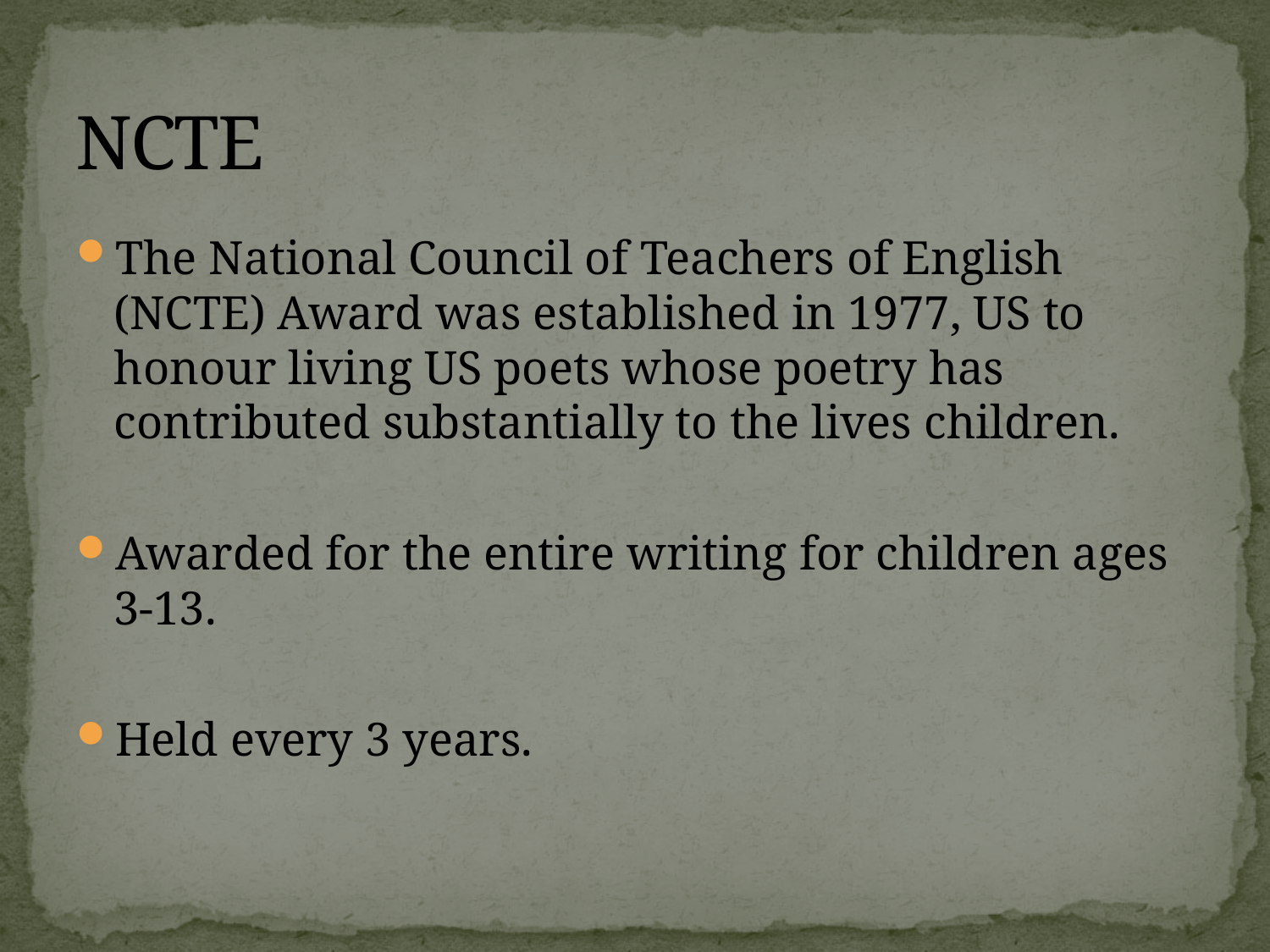

# NCTE
The National Council of Teachers of English (NCTE) Award was established in 1977, US to honour living US poets whose poetry has contributed substantially to the lives children.

Awarded for the entire writing for children ages 3-13.

Held every 3 years.